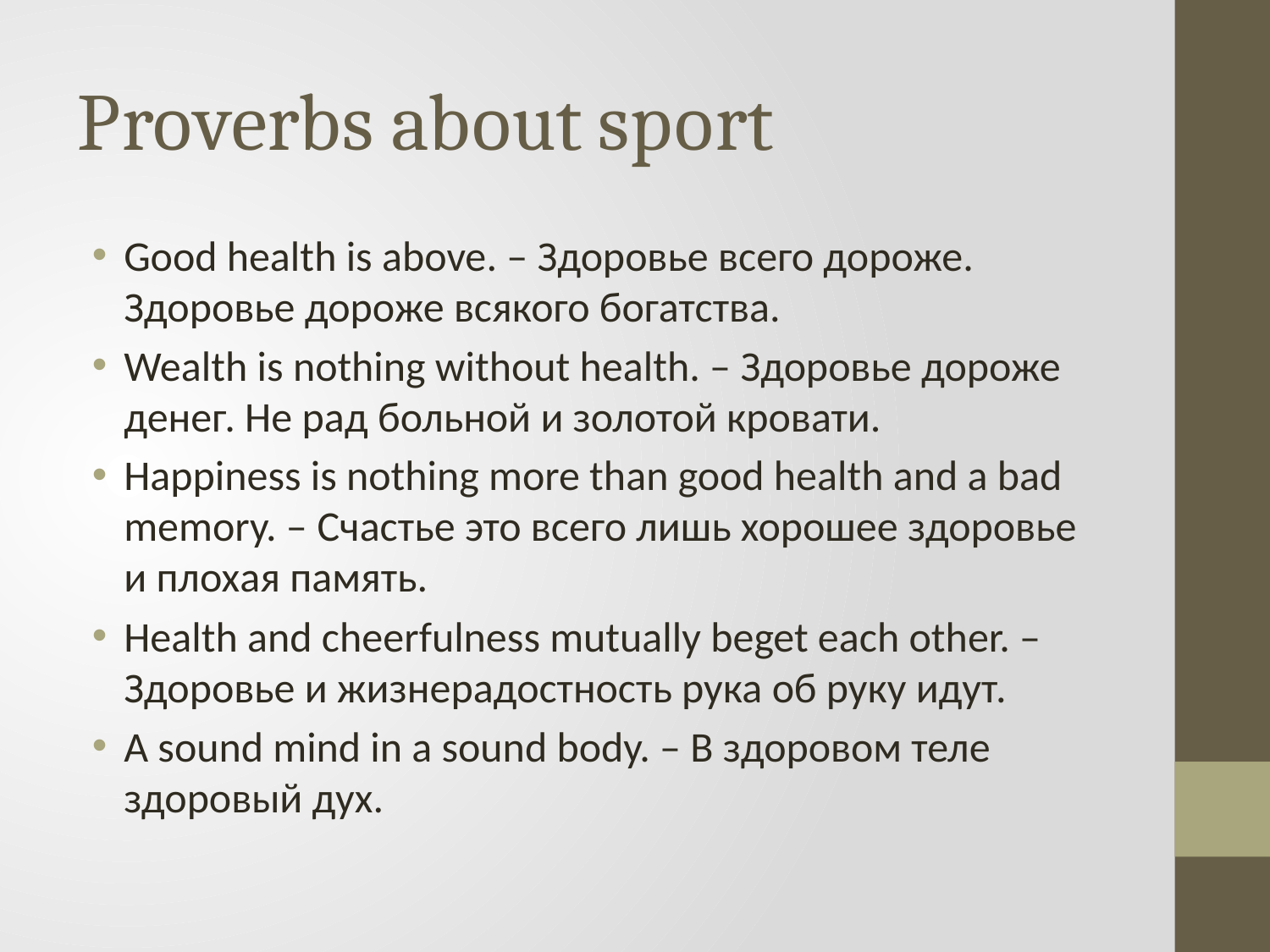

# Proverbs about sport
Good health is above. – Здоровье всего дороже. Здоровье дороже всякого богатства.
Wealth is nothing without health. – Здоровье дороже денег. Не рад больной и золотой кровати.
Happiness is nothing more than good health and a bad memory. – Счастье это всего лишь хорошее здоровье и плохая память.
Health and cheerfulness mutually beget each other. – Здоровье и жизнерадостность рука об руку идут.
A sound mind in a sound body. – В здоровом теле здоровый дух.